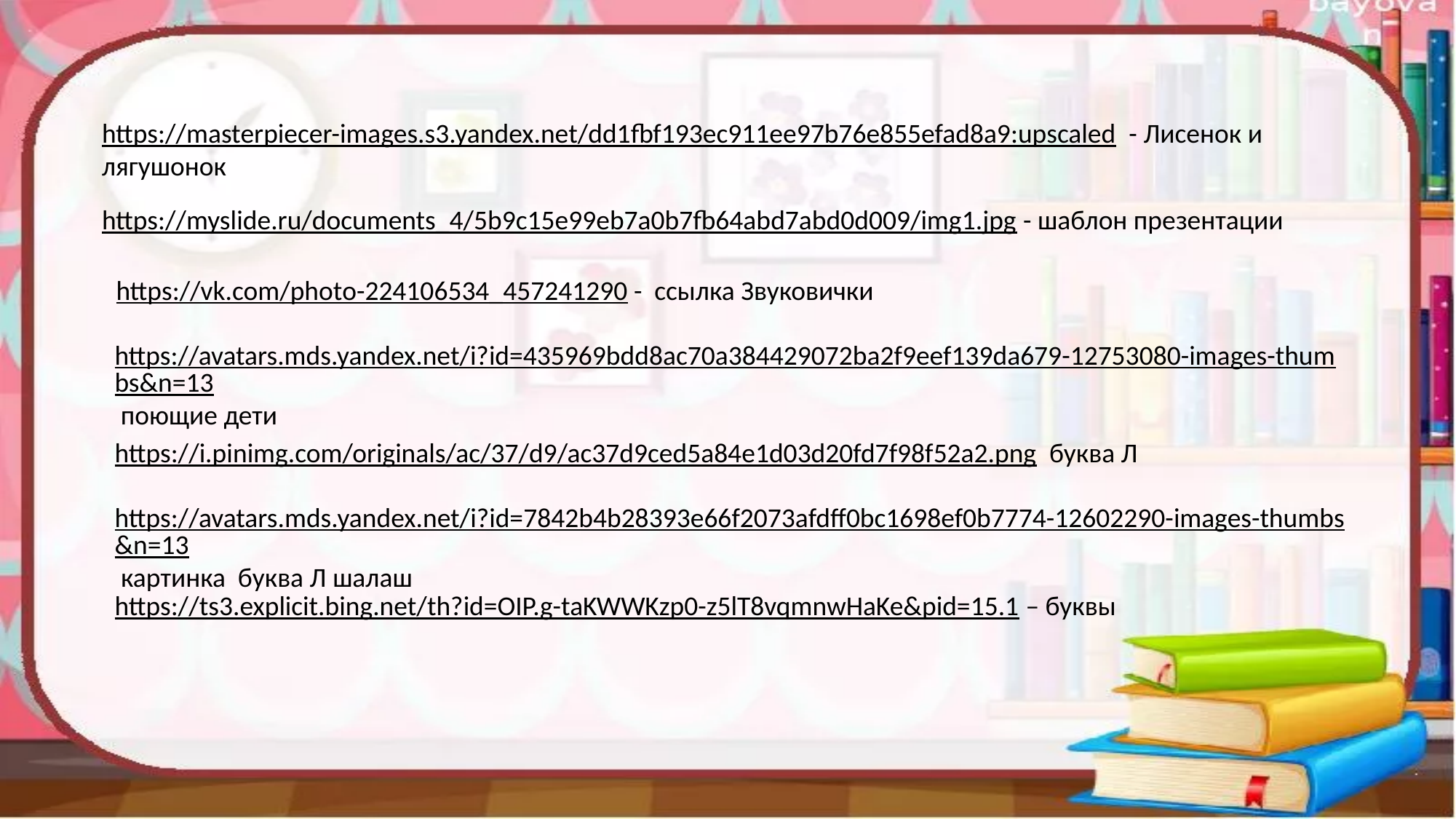

https://masterpiecer-images.s3.yandex.net/dd1fbf193ec911ee97b76e855efad8a9:upscaled  - Лисенок и лягушонок
https://myslide.ru/documents_4/5b9c15e99eb7a0b7fb64abd7abd0d009/img1.jpg - шаблон презентации
https://vk.com/photo-224106534_457241290 -  ссылка Звуковички
https://avatars.mds.yandex.net/i?id=435969bdd8ac70a384429072ba2f9eef139da679-12753080-images-thumbs&n=13 поющие дети
https://i.pinimg.com/originals/ac/37/d9/ac37d9ced5a84e1d03d20fd7f98f52a2.png  буква Л
https://avatars.mds.yandex.net/i?id=7842b4b28393e66f2073afdff0bc1698ef0b7774-12602290-images-thumbs&n=13 картинка  буква Л шалаш
https://ts3.explicit.bing.net/th?id=OIP.g-taKWWKzp0-z5lT8vqmnwHaKe&pid=15.1 – буквы